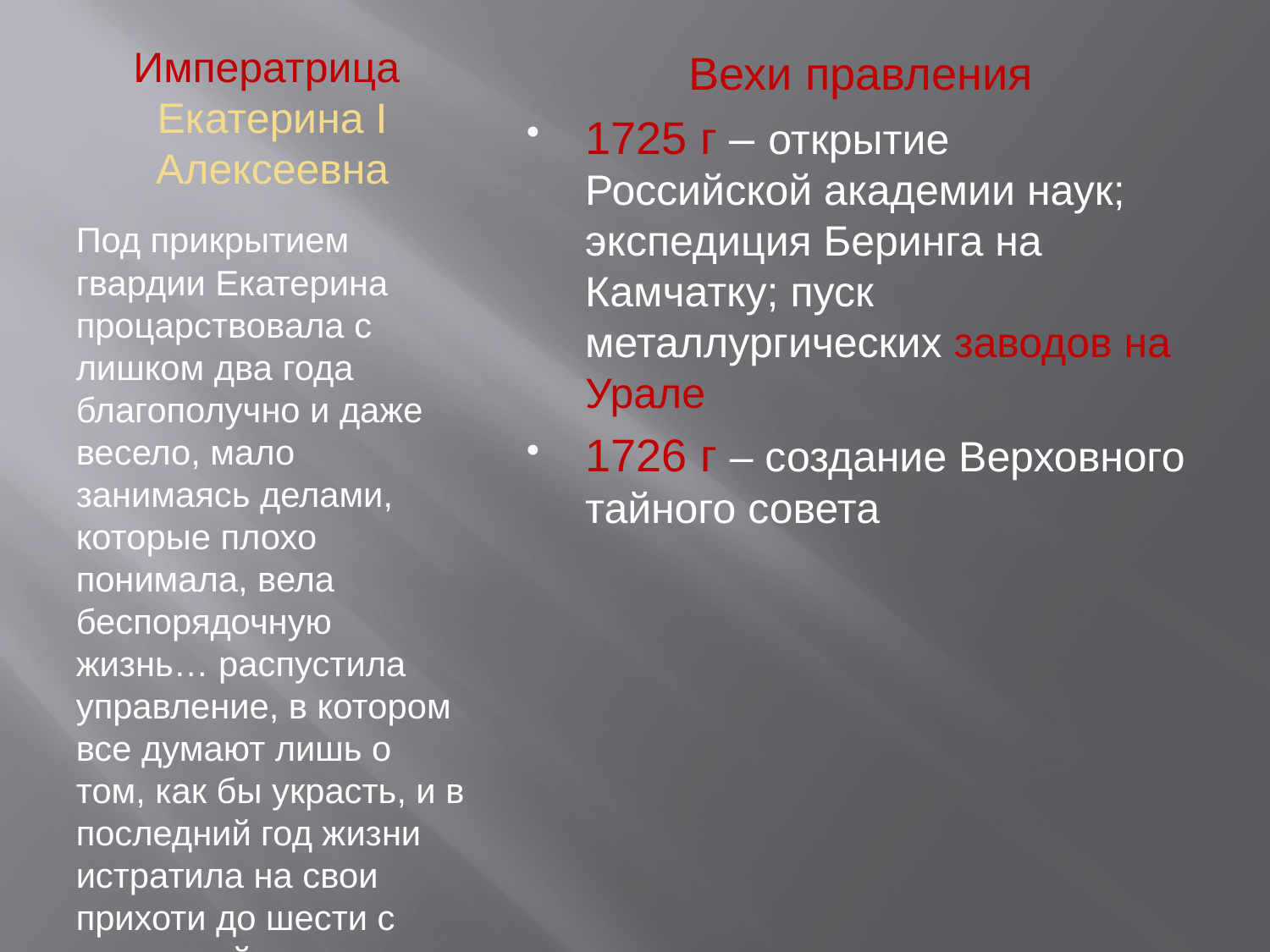

# Императрица Екатерина I Алексеевна
Вехи правления
1725 г – открытие  Российской академии наук; экспедиция Беринга на Камчатку; пуск металлургических заводов на Урале
1726 г – создание Верховного тайного совета
Под прикрытием гвардии Екатерина процарствовала с лишком два года благополучно и даже весело, мало занимаясь делами, которые плохо понимала, вела беспорядочную жизнь… распустила управление, в котором все думают лишь о том, как бы украсть, и в последний год жизни истратила на свои прихоти до шести с половиной миллионов рублей…
В.О. Ключеский